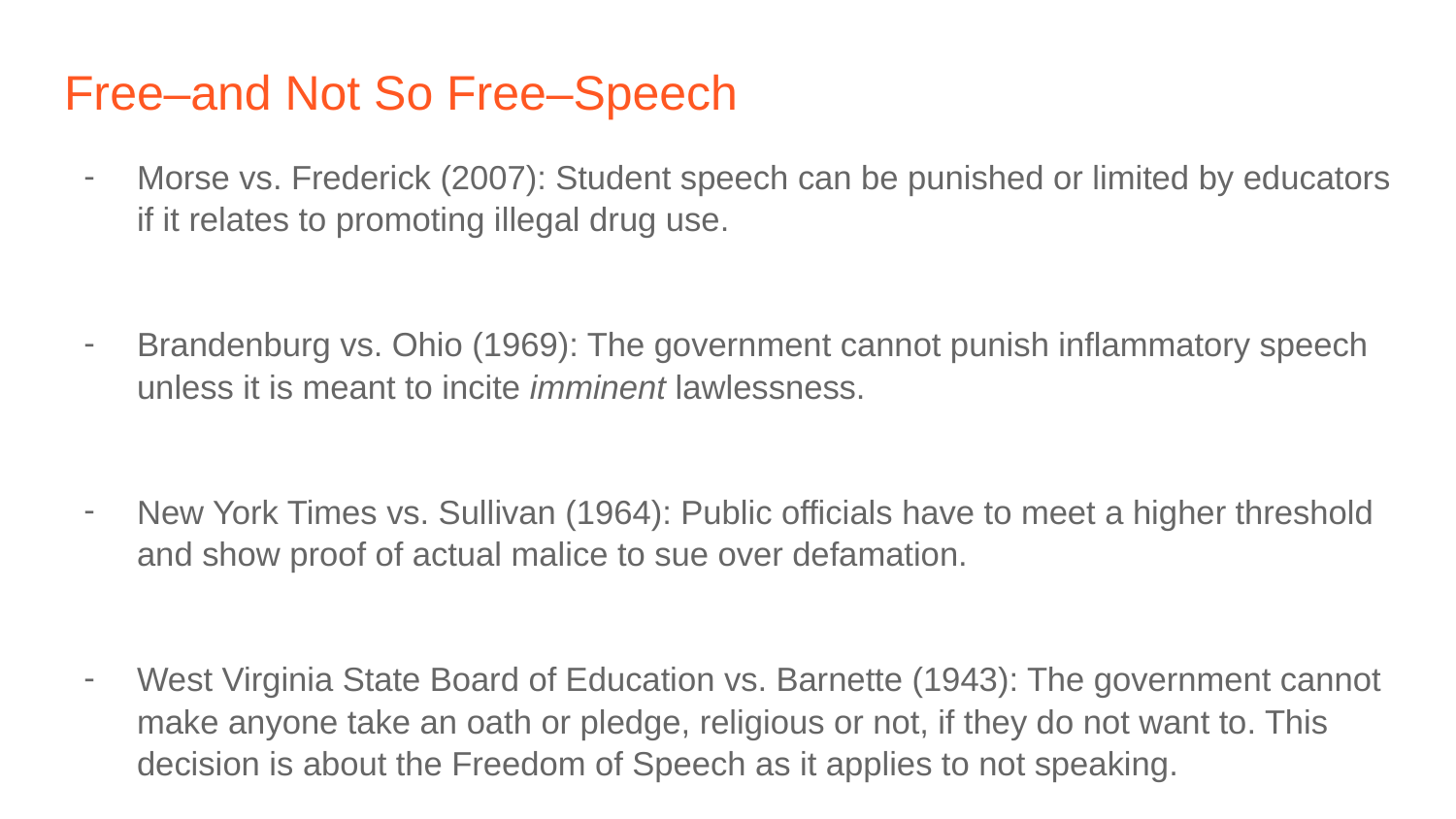

# Free–and Not So Free–Speech
Morse vs. Frederick (2007): Student speech can be punished or limited by educators if it relates to promoting illegal drug use.

Brandenburg vs. Ohio (1969): The government cannot punish inflammatory speech unless it is meant to incite imminent lawlessness.

New York Times vs. Sullivan (1964): Public officials have to meet a higher threshold and show proof of actual malice to sue over defamation.

West Virginia State Board of Education vs. Barnette (1943): The government cannot make anyone take an oath or pledge, religious or not, if they do not want to. This decision is about the Freedom of Speech as it applies to not speaking.